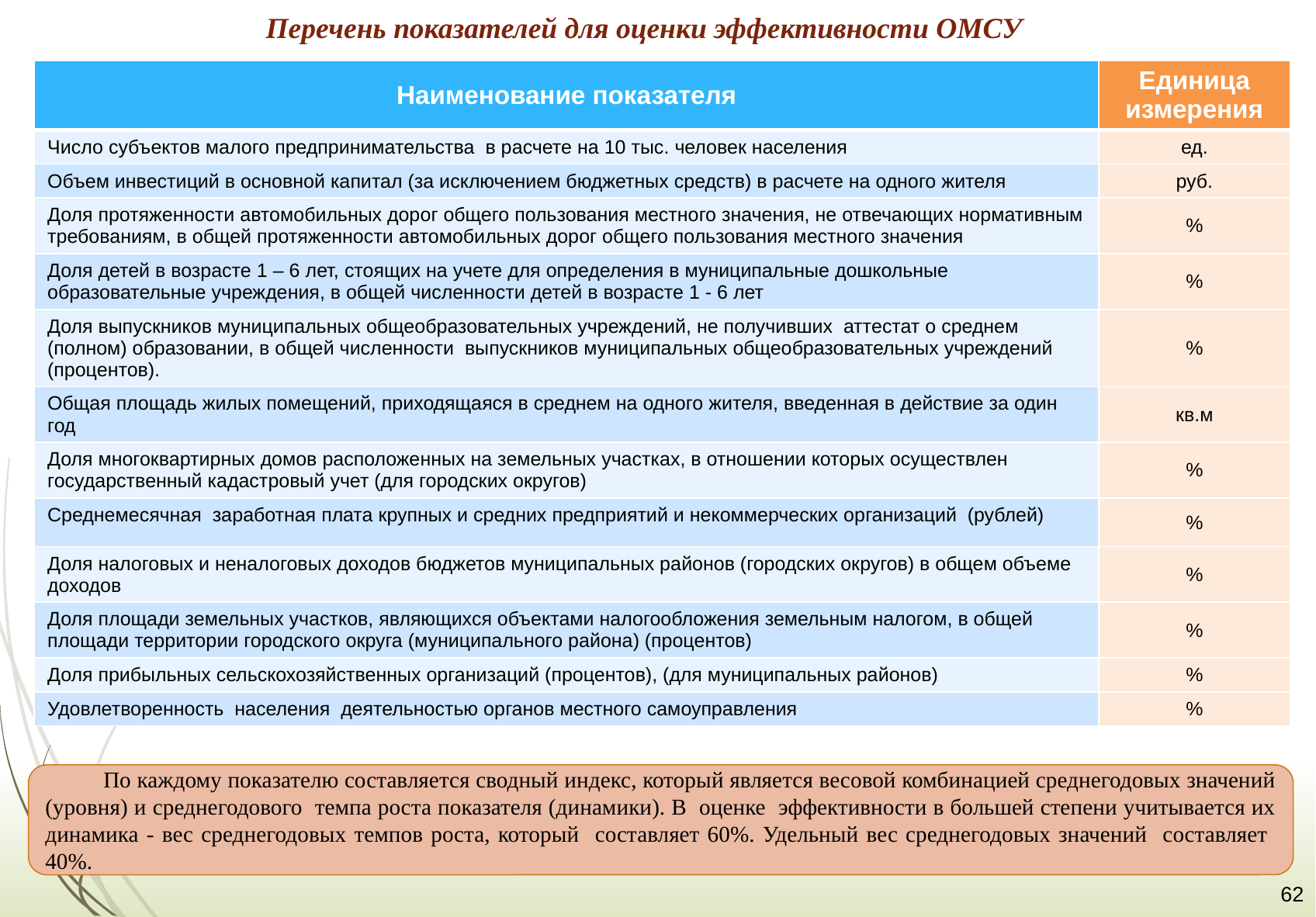

Перечень показателей для оценки эффективности ОМСУ
| Наименование показателя | Единица измерения |
| --- | --- |
| Число субъектов малого предпринимательства в расчете на 10 тыс. человек населения | ед. |
| Объем инвестиций в основной капитал (за исключением бюджетных средств) в расчете на одного жителя | руб. |
| Доля протяженности автомобильных дорог общего пользования местного значения, не отвечающих нормативным требованиям, в общей протяженности автомобильных дорог общего пользования местного значения | % |
| Доля детей в возрасте 1 – 6 лет, стоящих на учете для определения в муниципальные дошкольные образовательные учреждения, в общей численности детей в возрасте 1 - 6 лет | % |
| Доля выпускников муниципальных общеобразовательных учреждений, не получивших аттестат о среднем (полном) образовании, в общей численности выпускников муниципальных общеобразовательных учреждений (процентов). | % |
| Общая площадь жилых помещений, приходящаяся в среднем на одного жителя, введенная в действие за один год | кв.м |
| Доля многоквартирных домов расположенных на земельных участках, в отношении которых осуществлен государственный кадастровый учет (для городских округов) | % |
| Среднемесячная заработная плата крупных и средних предприятий и некоммерческих организаций (рублей) | % |
| Доля налоговых и неналоговых доходов бюджетов муниципальных районов (городских округов) в общем объеме доходов | % |
| Доля площади земельных участков, являющихся объектами налогообложения земельным налогом, в общей площади территории городского округа (муниципального района) (процентов) | % |
| Доля прибыльных сельскохозяйственных организаций (процентов), (для муниципальных районов) | % |
| Удовлетворенность населения деятельностью органов местного самоуправления | % |
По каждому показателю составляется сводный индекс, который является весовой комбинацией среднегодовых значений (уровня) и среднегодового  темпа роста показателя (динамики). В  оценке  эффективности в большей степени учитывается их динамика - вес среднегодовых темпов роста, который  составляет 60%. Удельный вес среднегодовых значений  составляет  40%.
62